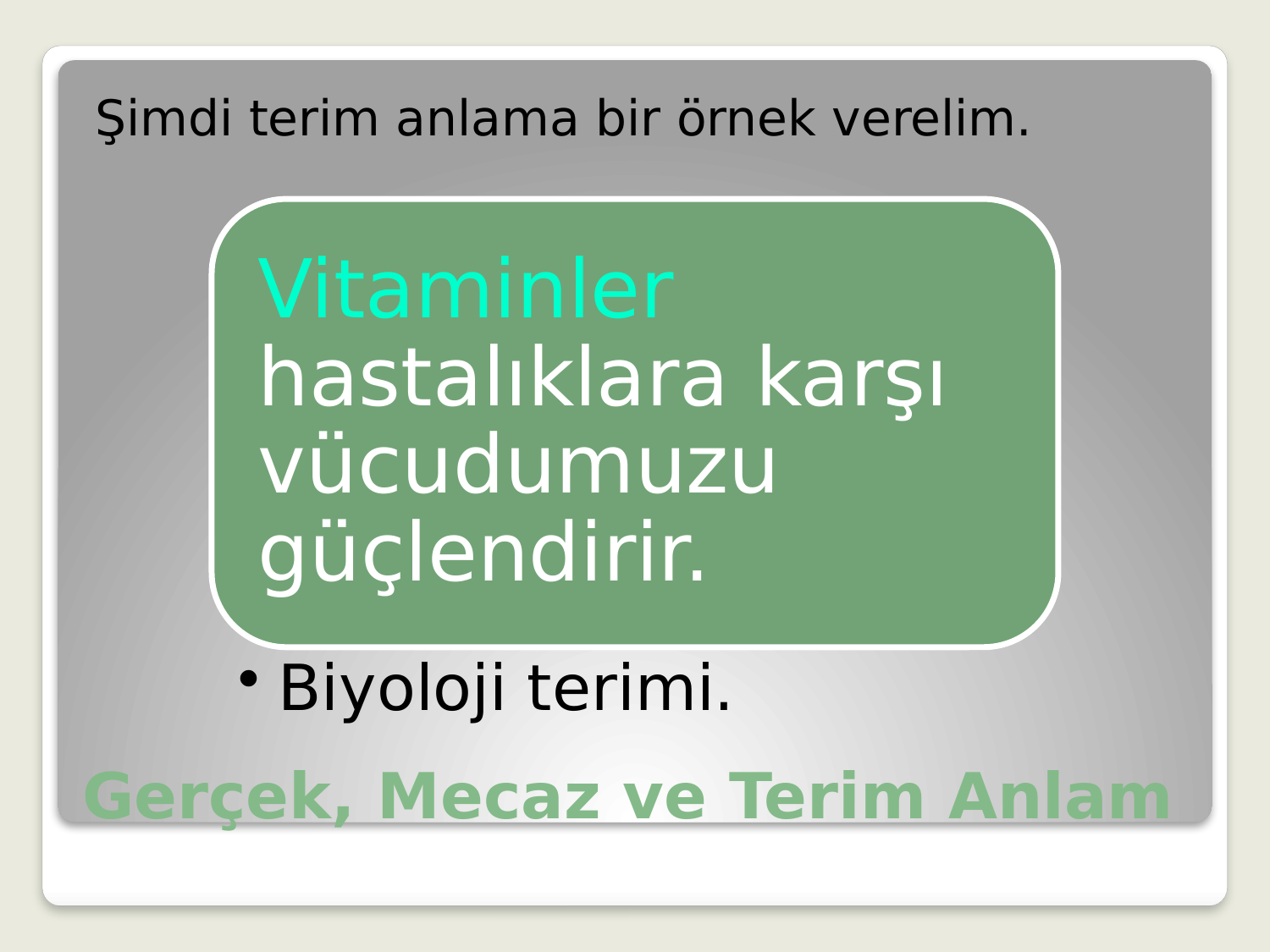

Şimdi terim anlama bir örnek verelim.
Vitaminler hastalıklara karşı vücudumuzu güçlendirir.
Biyoloji terimi.
# Gerçek, Mecaz ve Terim Anlam